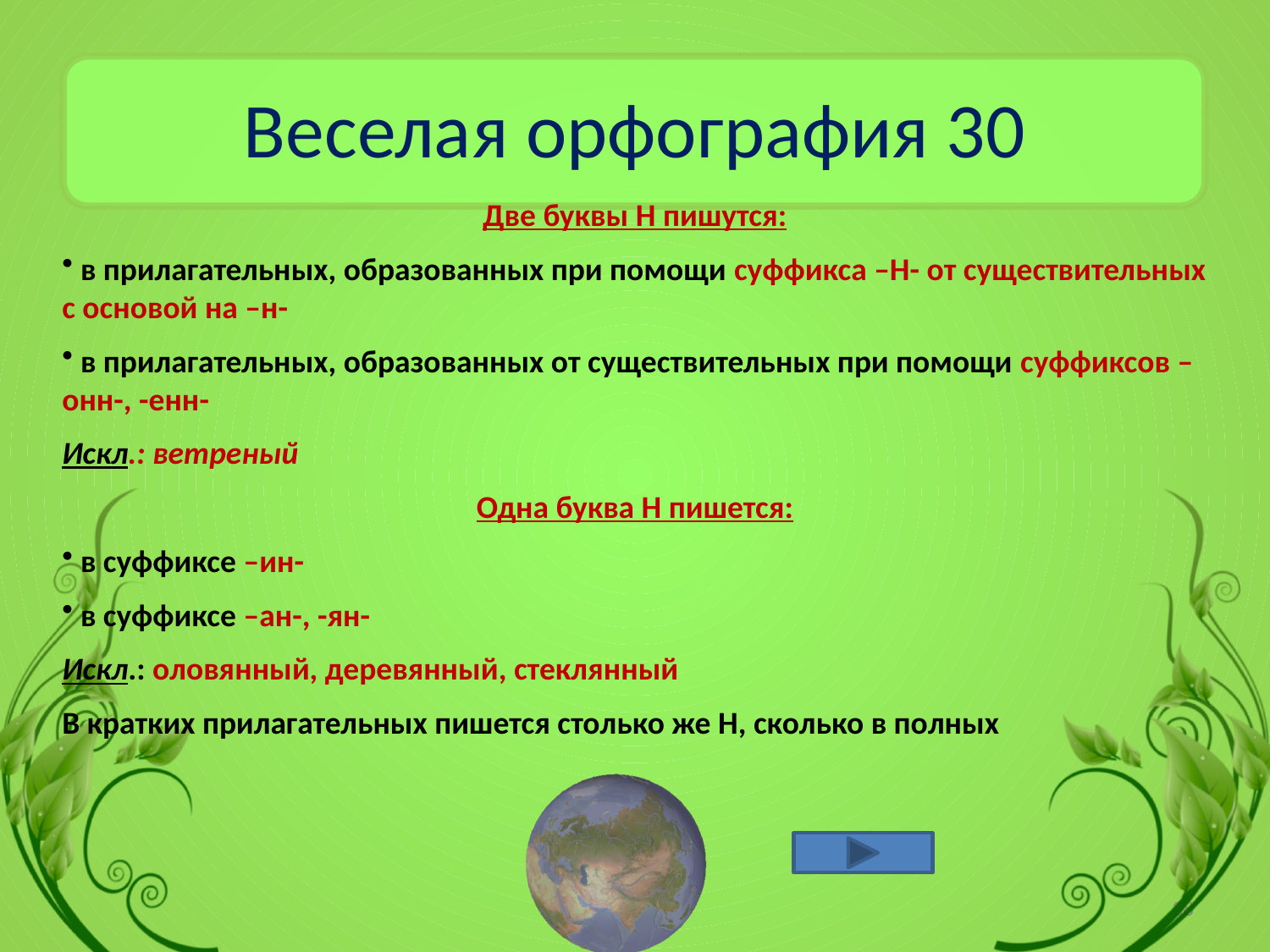

# Веселая орфография 30
Две буквы Н пишутся:
 в прилагательных, образованных при помощи суффикса –Н- от существительных с основой на –н-
 в прилагательных, образованных от существительных при помощи суффиксов –онн-, -енн-
Искл.: ветреный
Одна буква Н пишется:
 в суффиксе –ин-
 в суффиксе –ан-, -ян-
Искл.: оловянный, деревянный, стеклянный
В кратких прилагательных пишется столько же Н, сколько в полных

38